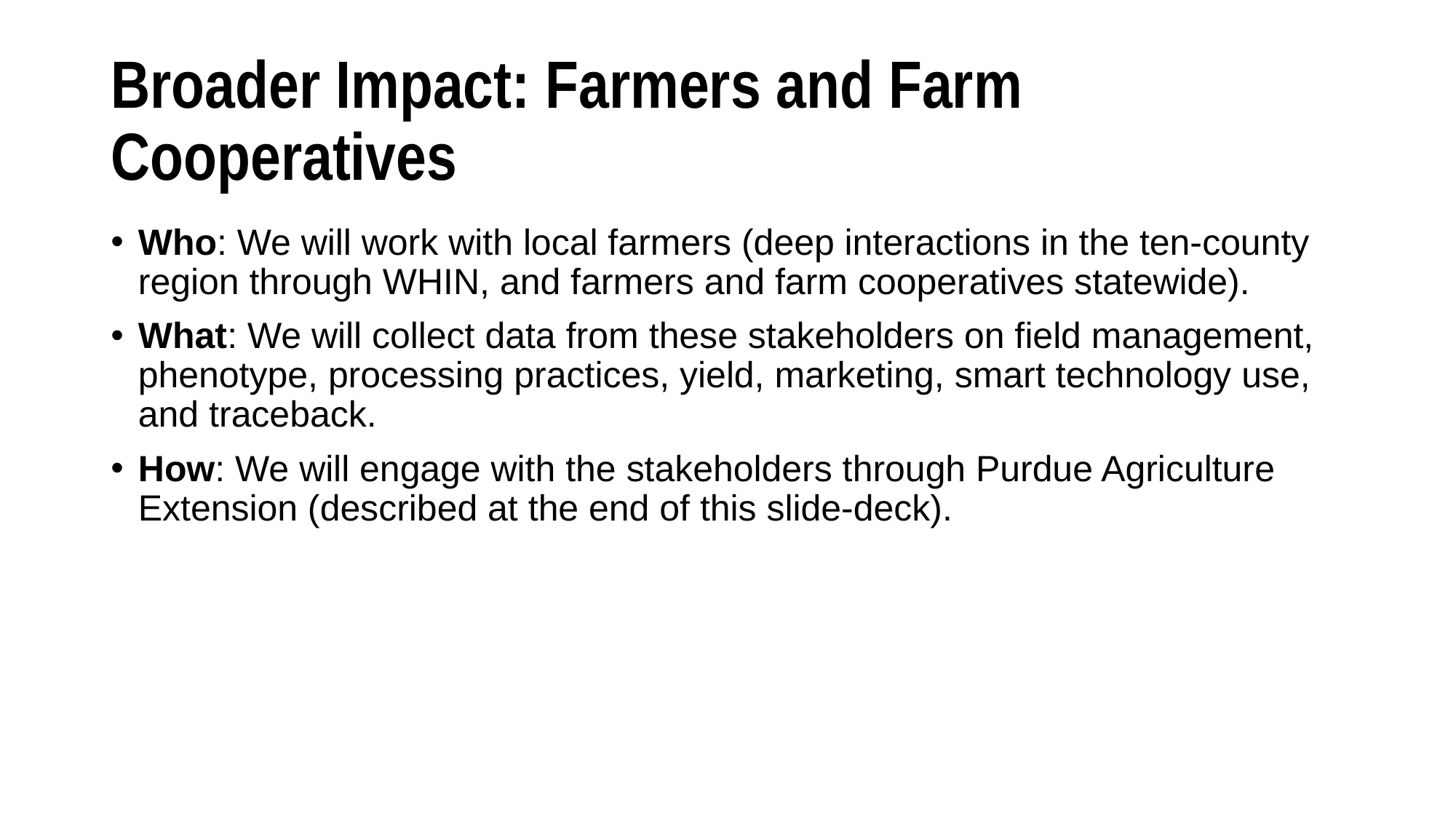

# Broader Impact: Farmers and Farm Cooperatives
Who: We will work with local farmers (deep interactions in the ten-county region through WHIN, and farmers and farm cooperatives statewide).
What: We will collect data from these stakeholders on field management, phenotype, processing practices, yield, marketing, smart technology use, and traceback.
How: We will engage with the stakeholders through Purdue Agriculture Extension (described at the end of this slide-deck).